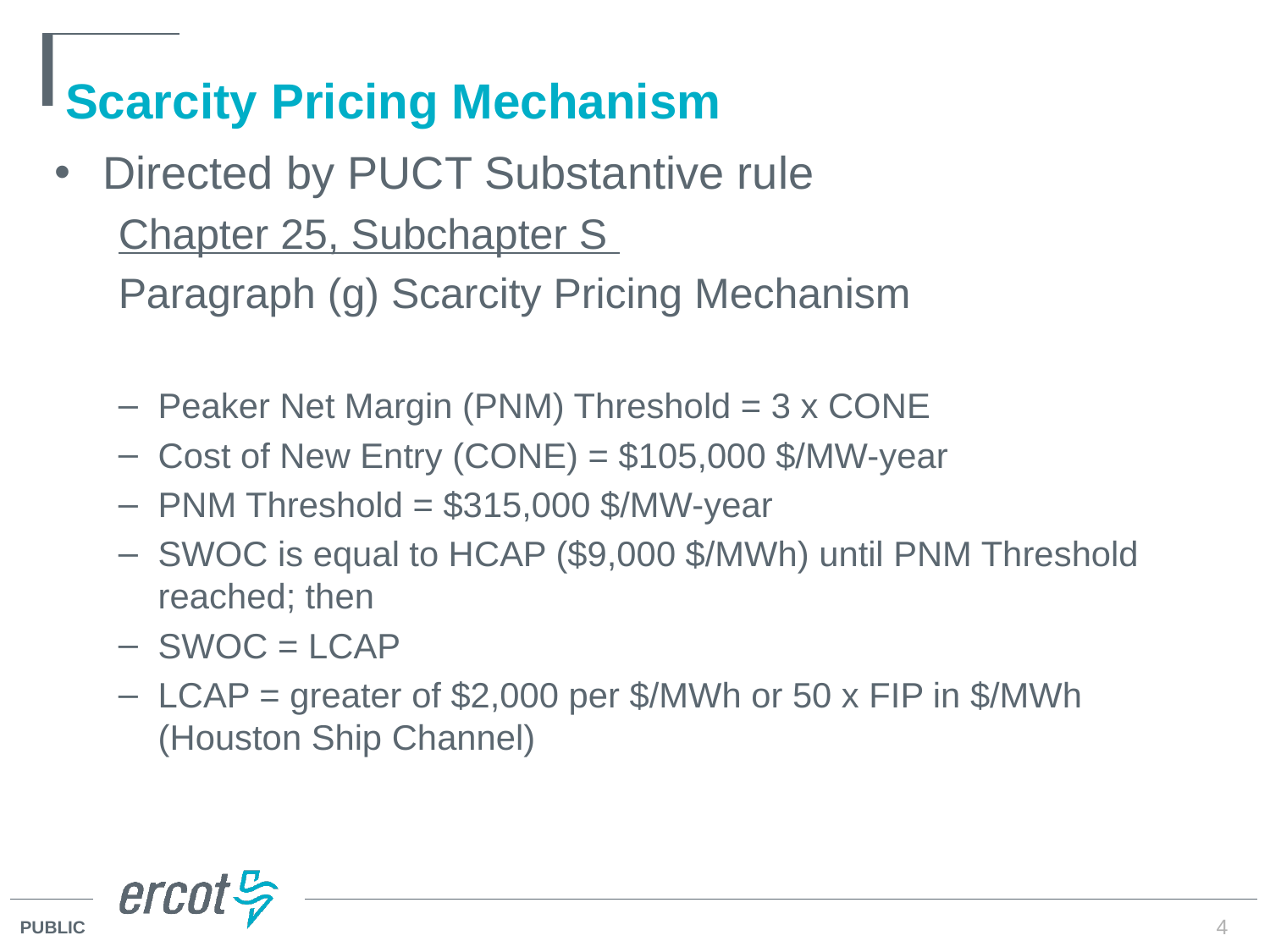

# Scarcity Pricing Mechanism
Directed by PUCT Substantive rule
Chapter 25, Subchapter S
Paragraph (g) Scarcity Pricing Mechanism

Peaker Net Margin (PNM) Threshold = 3 x CONE
Cost of New Entry (CONE) = $105,000 $/MW-year
PNM Threshold = $315,000 $/MW-year
SWOC is equal to HCAP ($9,000 $/MWh) until PNM Threshold reached; then
SWOC = LCAP
LCAP = greater of $2,000 per $/MWh or 50 x FIP in $/MWh (Houston Ship Channel)
4